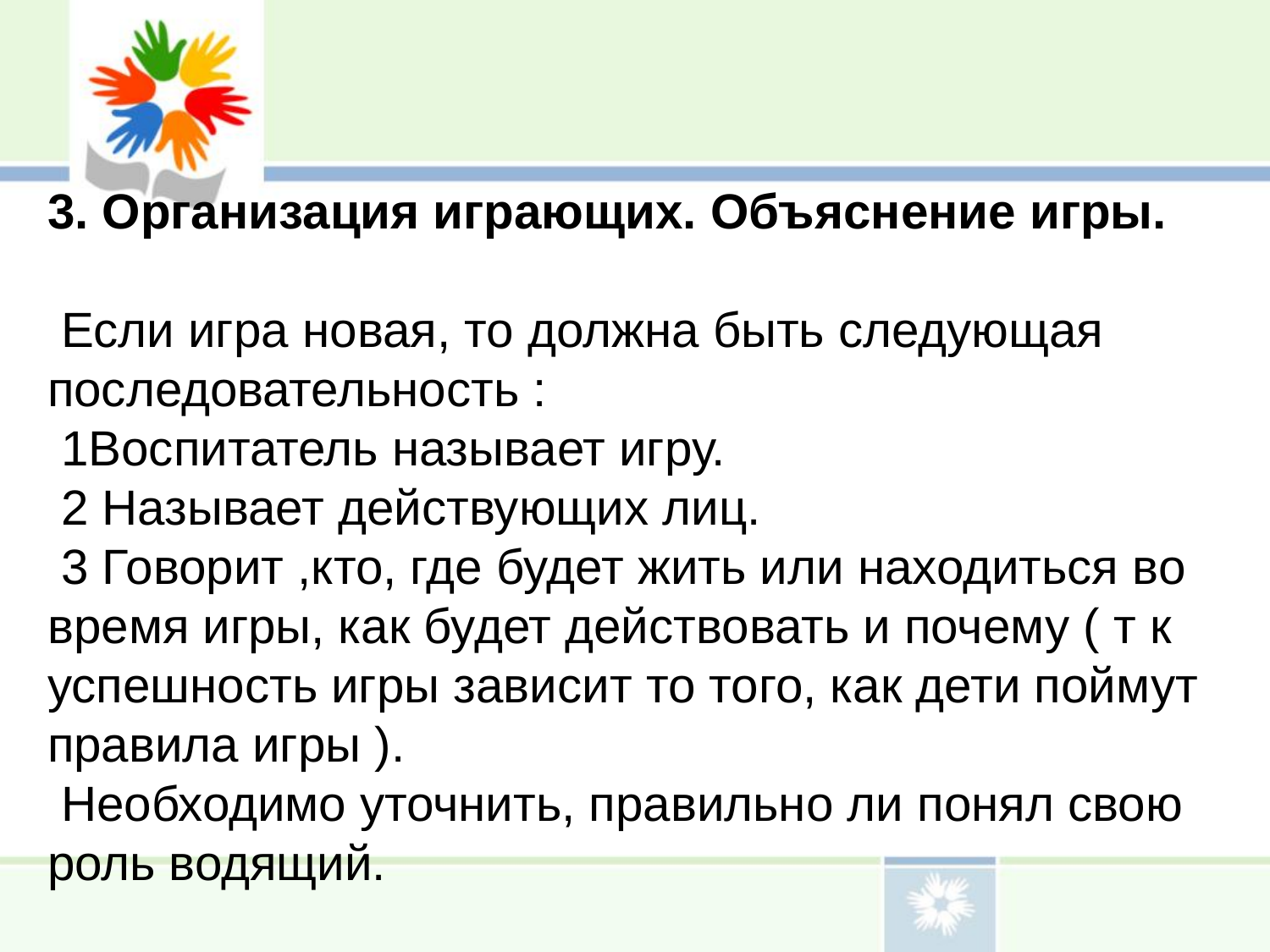

3. Организация играющих. Объяснение игры.

 Если игра новая, то должна быть следующая последовательность :
 1Воспитатель называет игру.
 2 Называет действующих лиц.
 3 Говорит ,кто, где будет жить или находиться во время игры, как будет действовать и почему ( т к успешность игры зависит то того, как дети поймут правила игры ).
 Необходимо уточнить, правильно ли понял свою роль водящий.